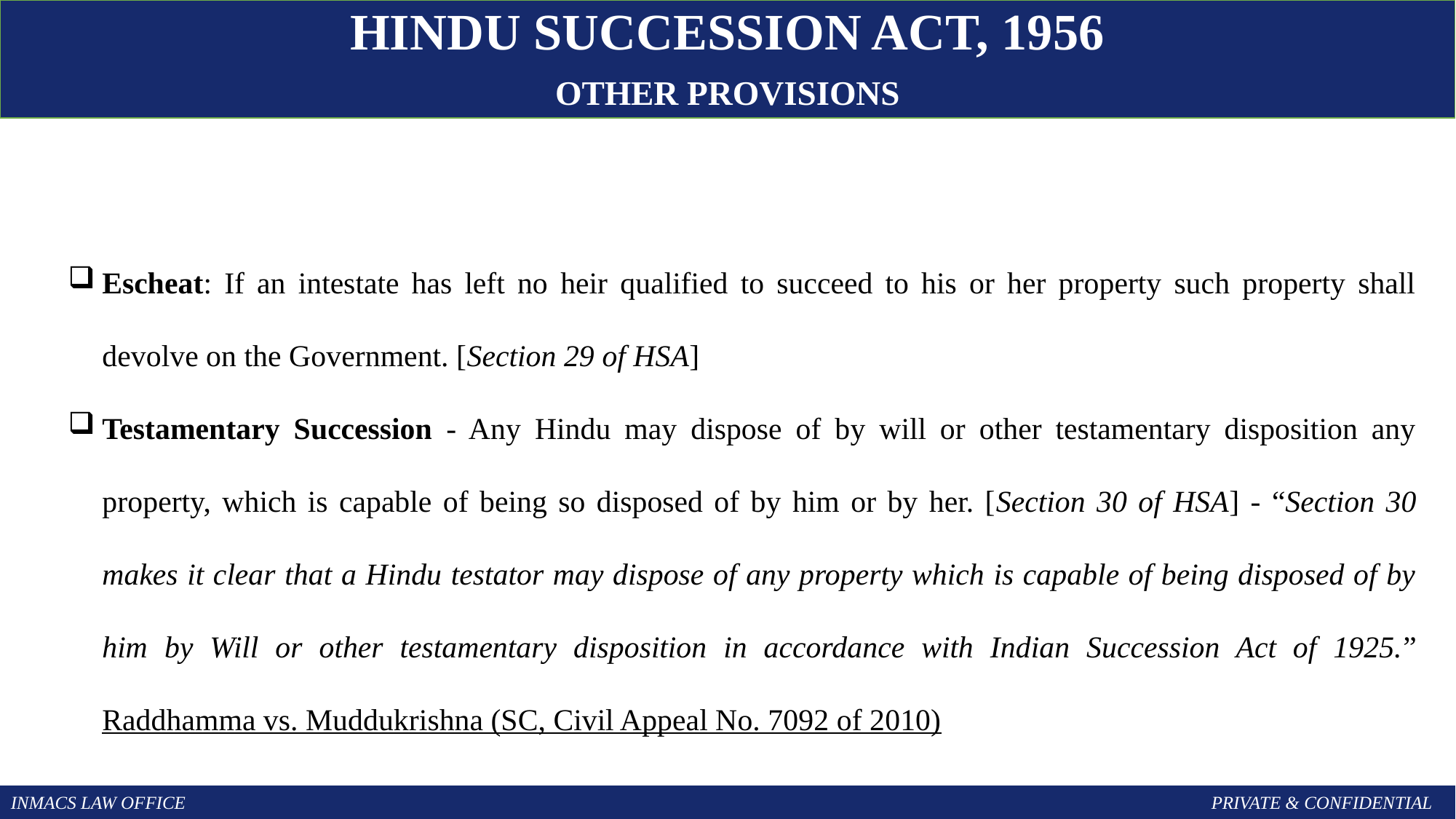

HINDU SUCCESSION ACT, 1956
OTHER PROVISIONS
Escheat: If an intestate has left no heir qualified to succeed to his or her property such property shall devolve on the Government. [Section 29 of HSA]
Testamentary Succession - Any Hindu may dispose of by will or other testamentary disposition any property, which is capable of being so disposed of by him or by her. [Section 30 of HSA] - “Section 30 makes it clear that a Hindu testator may dispose of any property which is capable of being disposed of by him by Will or other testamentary disposition in accordance with Indian Succession Act of 1925.” Raddhamma vs. Muddukrishna (SC, Civil Appeal No. 7092 of 2010)
INMACS LAW OFFICE										PRIVATE & CONFIDENTIAL